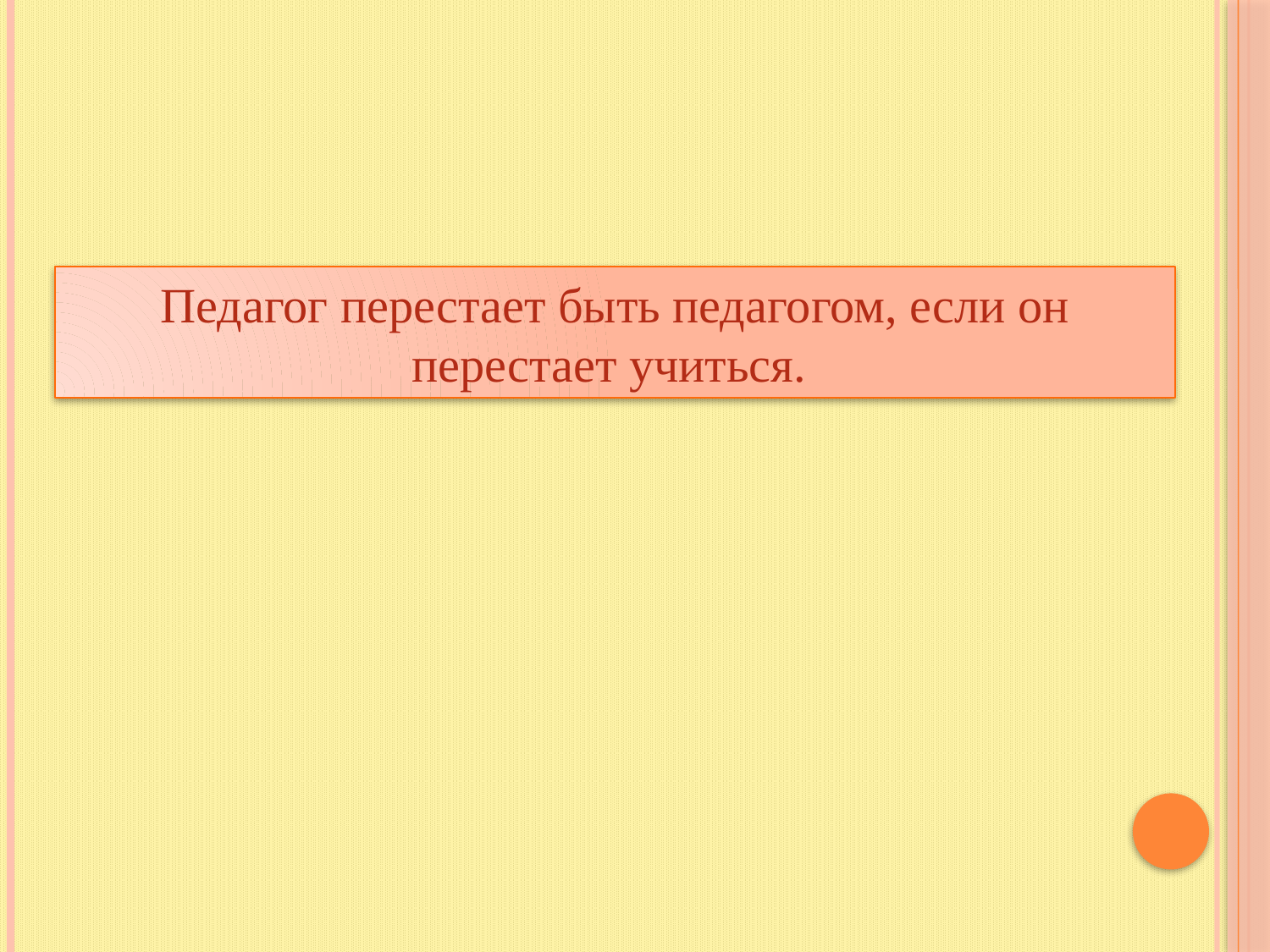

Педагог перестает быть педагогом, если он перестает учиться.